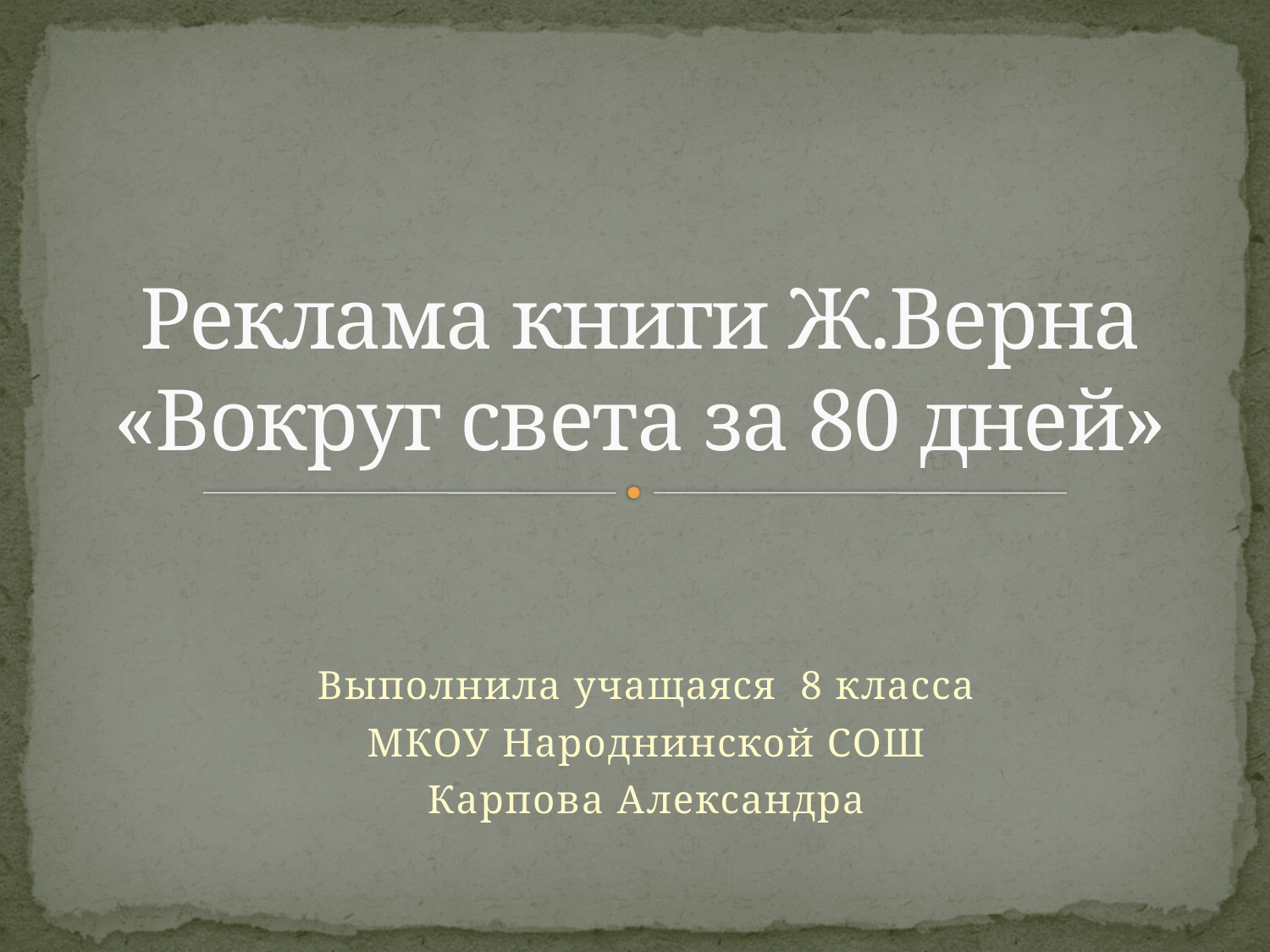

# Реклама книги Ж.Верна «Вокруг света за 80 дней»
Выполнила учащаяся  8 класса
МКОУ Народнинской СОШ
Карпова Александра